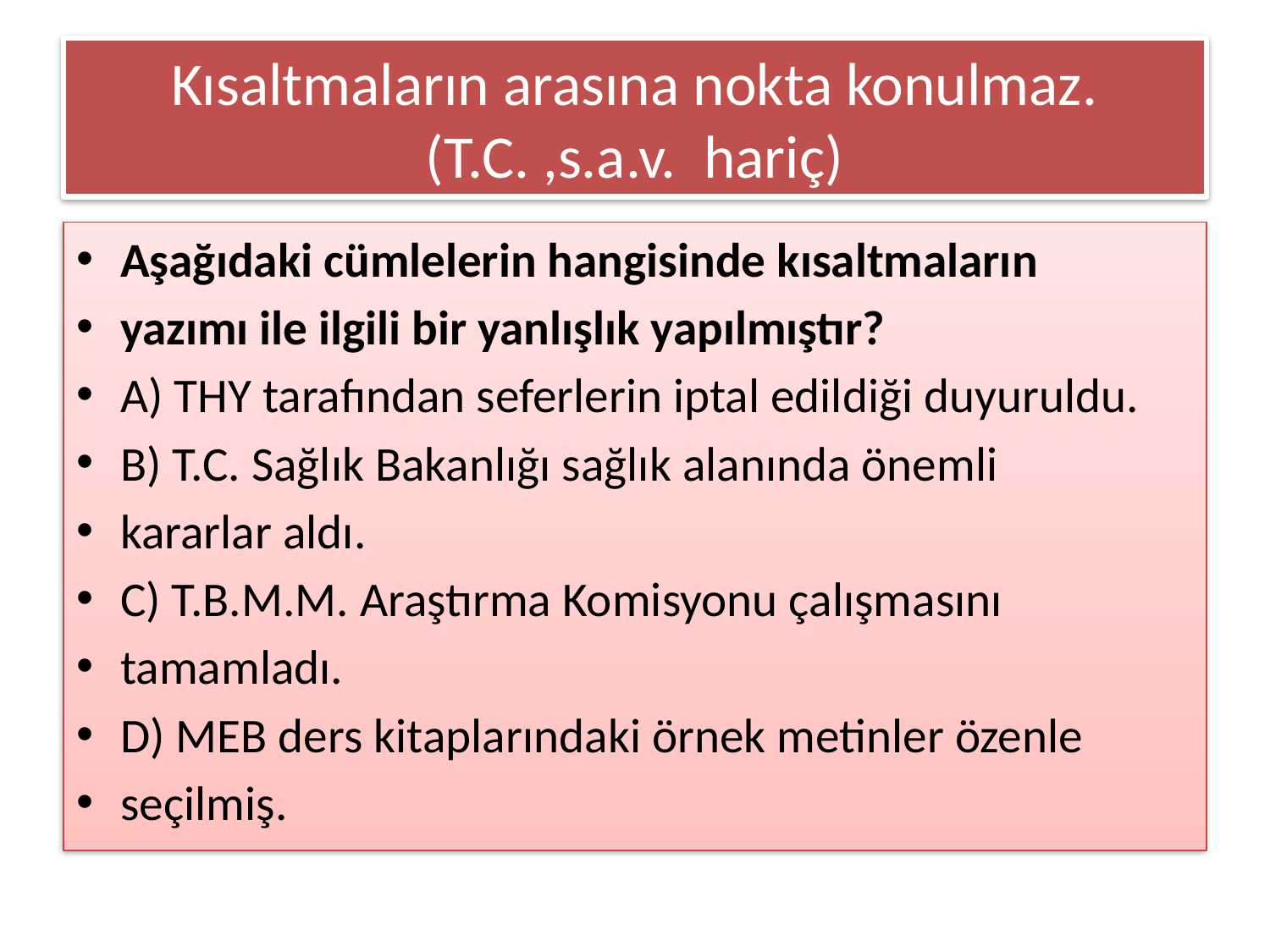

# Kısaltmaların arasına nokta konulmaz.(T.C. ,s.a.v.  hariç)
Aşağıdaki cümlelerin hangisinde kısaltmaların
yazımı ile ilgili bir yanlışlık yapılmıştır?
A) THY tarafından seferlerin iptal edildiği duyuruldu.
B) T.C. Sağlık Bakanlığı sağlık alanında önemli
kararlar aldı.
C) T.B.M.M. Araştırma Komisyonu çalışmasını
tamamladı.
D) MEB ders kitaplarındaki örnek metinler özenle
seçilmiş.